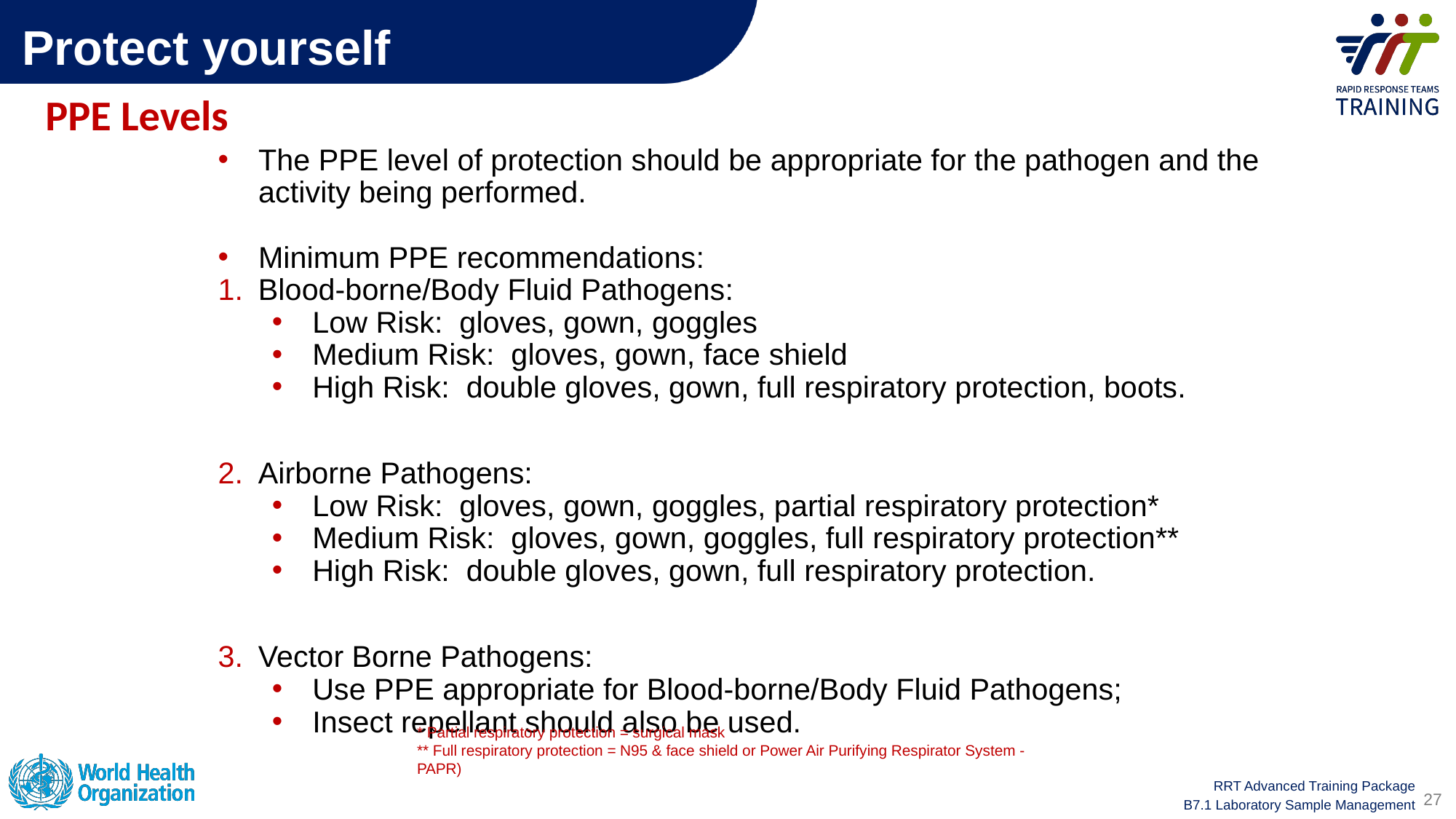

Protect yourself
PPE Levels
The PPE level of protection should be appropriate for the pathogen and the activity being performed.

Minimum PPE recommendations:
Blood-borne/Body Fluid Pathogens:
Low Risk:  gloves, gown, goggles
Medium Risk:  gloves, gown, face shield
High Risk:  double gloves, gown, full respiratory protection, boots.

Airborne Pathogens:
Low Risk:  gloves, gown, goggles, partial respiratory protection*
Medium Risk:  gloves, gown, goggles, full respiratory protection**
High Risk:  double gloves, gown, full respiratory protection.

Vector Borne Pathogens:
Use PPE appropriate for Blood-borne/Body Fluid Pathogens;
Insect repellant should also be used.
* Partial respiratory protection = surgical mask
** Full respiratory protection = N95 & face shield or Power Air Purifying Respirator System - PAPR)